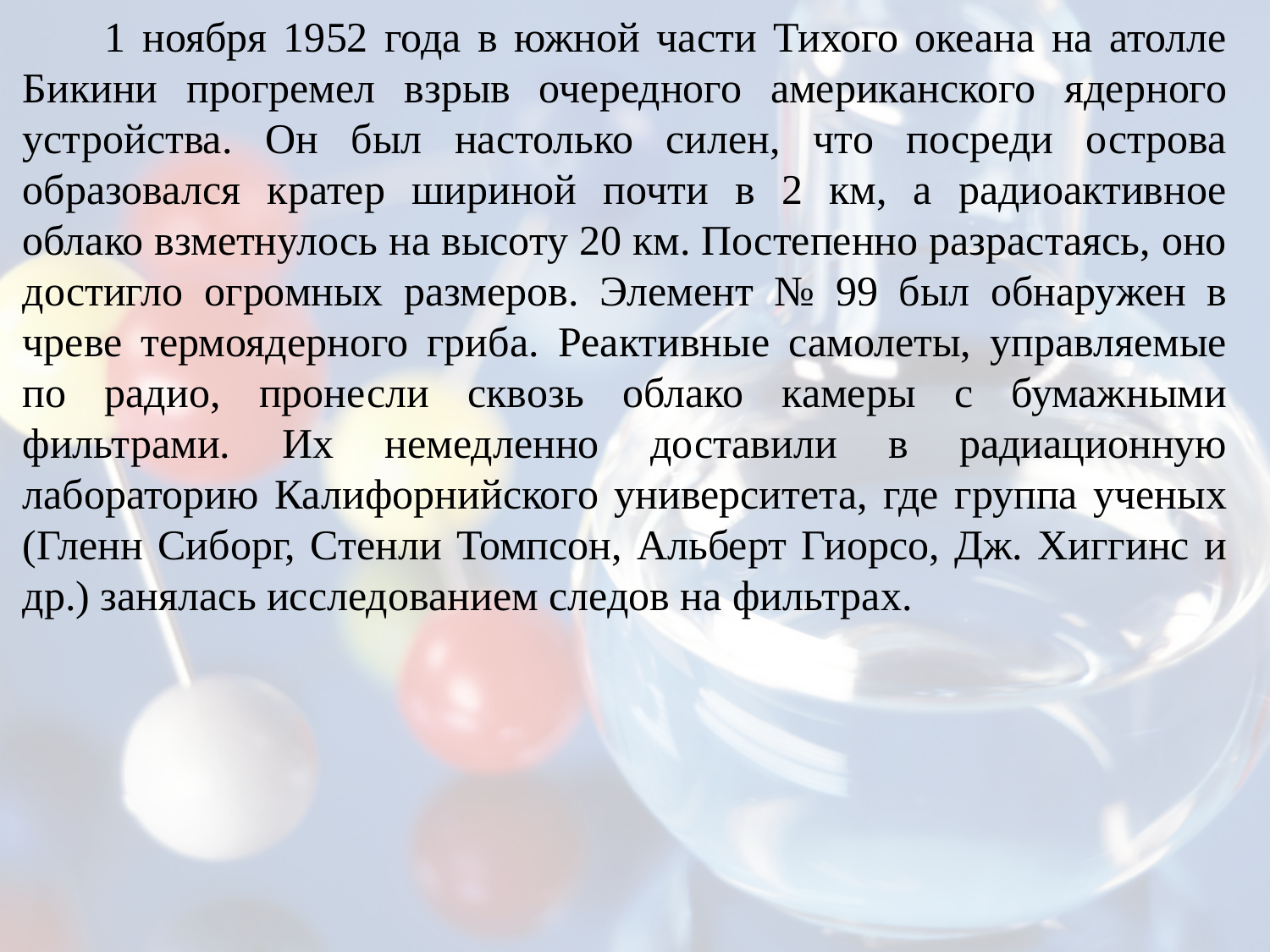

1 ноября 1952 года в южной части Тихого океана на атолле Бикини прогремел взрыв очередного американского ядерного устройства. Он был настолько силен, что посреди острова образовался кратер шириной почти в 2 км, а радиоактивное облако взметнулось на высоту 20 км. Постепенно разрастаясь, оно достигло огромных размеров. Элемент № 99 был обнаружен в чреве термоядерного гриба. Реактивные самолеты, управляемые по радио, пронесли сквозь облако камеры с бумажными фильтрами. Их немедленно доставили в радиационную лабораторию Калифорнийского университета, где группа ученых (Гленн Cиборг, Стенли Томпсон, Альберт Гиорсо, Дж. Хиггинс и др.) занялась исследованием следов на фильтрах.